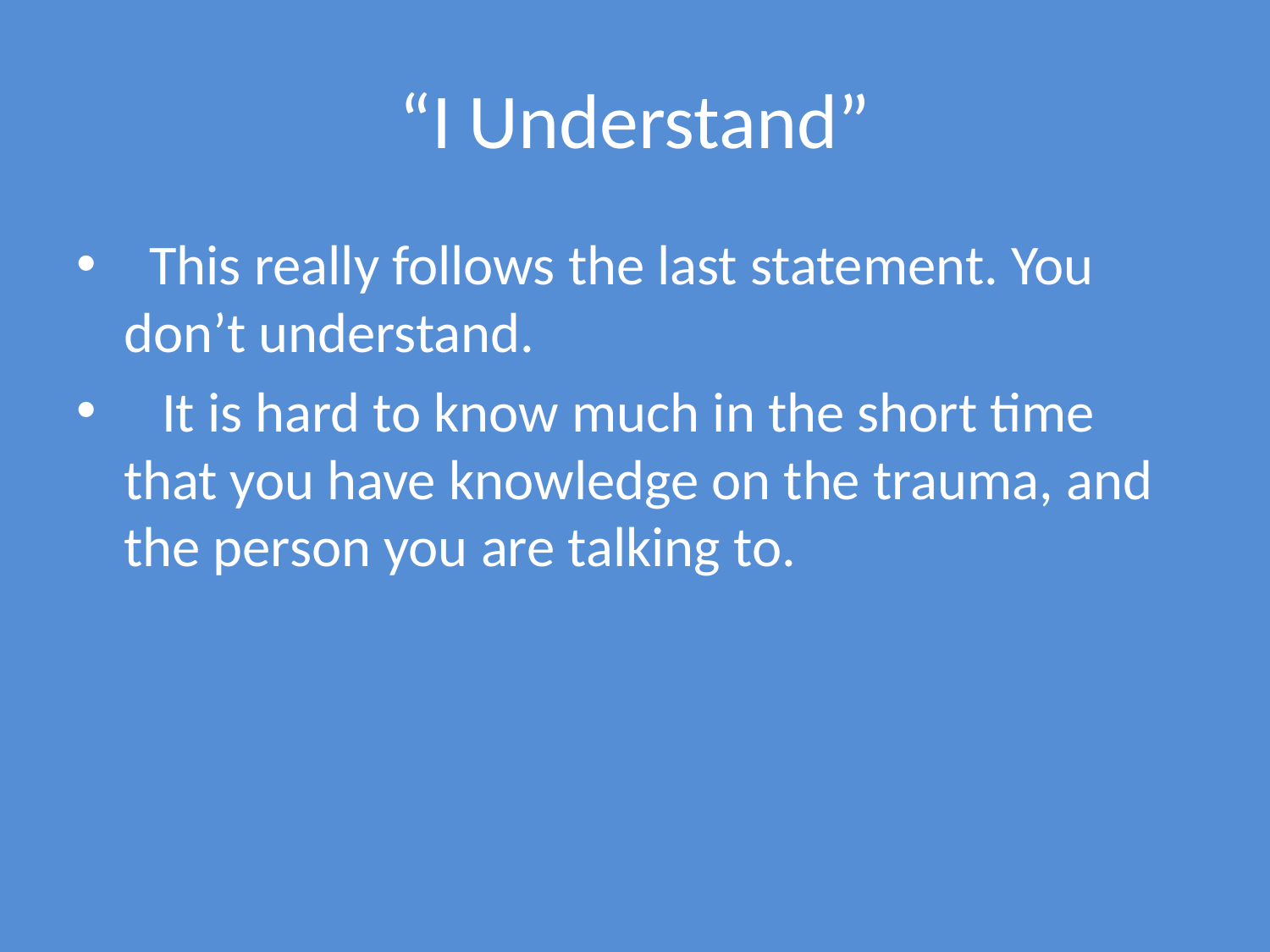

# “I Understand”
  This really follows the last statement. You don’t understand.
   It is hard to know much in the short time that you have knowledge on the trauma, and the person you are talking to.